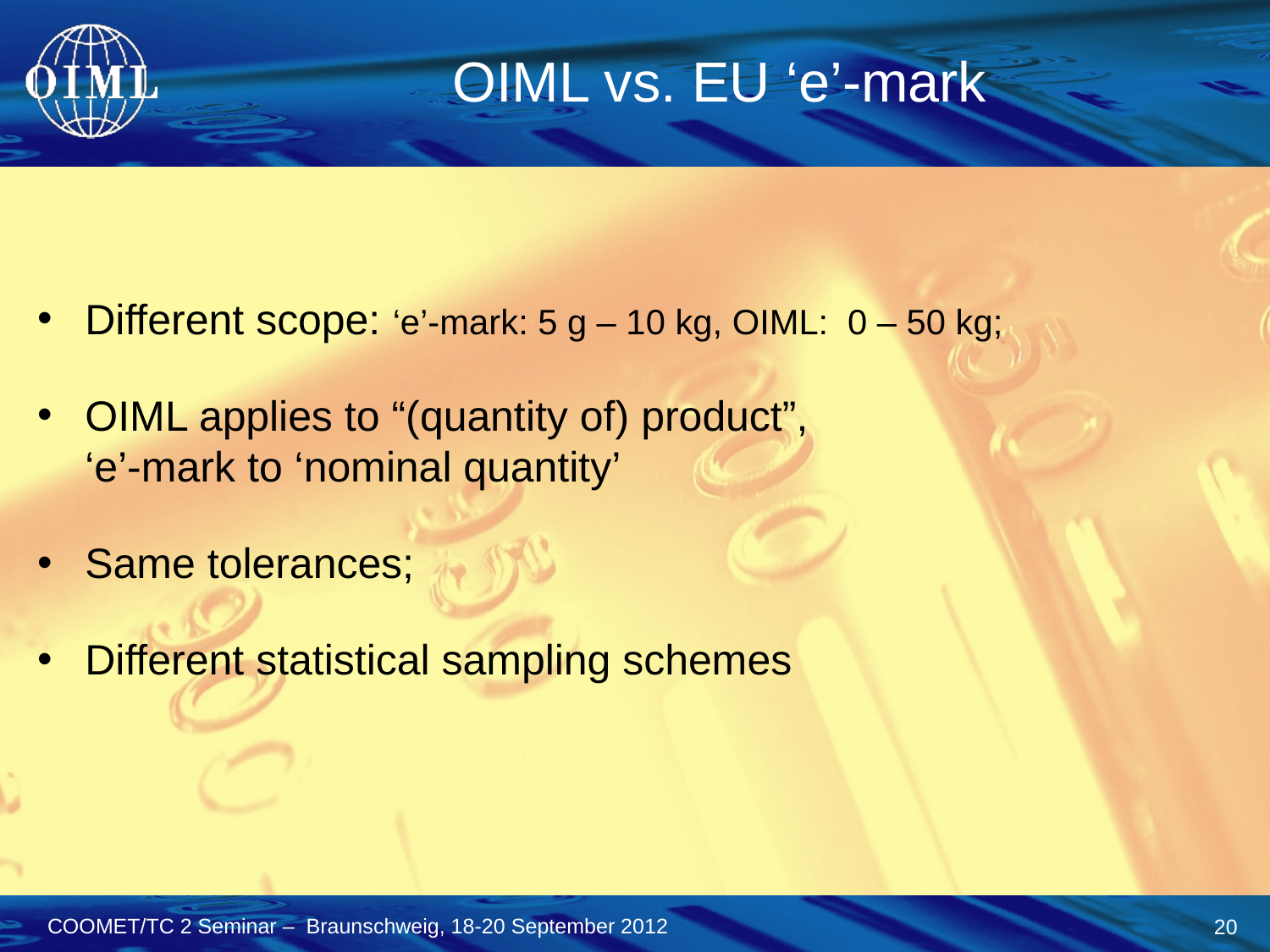

OIML vs. EU ‘e’-mark
Different scope: ‘e’-mark: 5 g – 10 kg, OIML:  0 – 50 kg;
OIML applies to “(quantity of) product”,
‘e’-mark to ‘nominal quantity’
Same tolerances;
Different statistical sampling schemes

20
COOMET/TC 2 Seminar –  Braunschweig, 18-20 September 2012